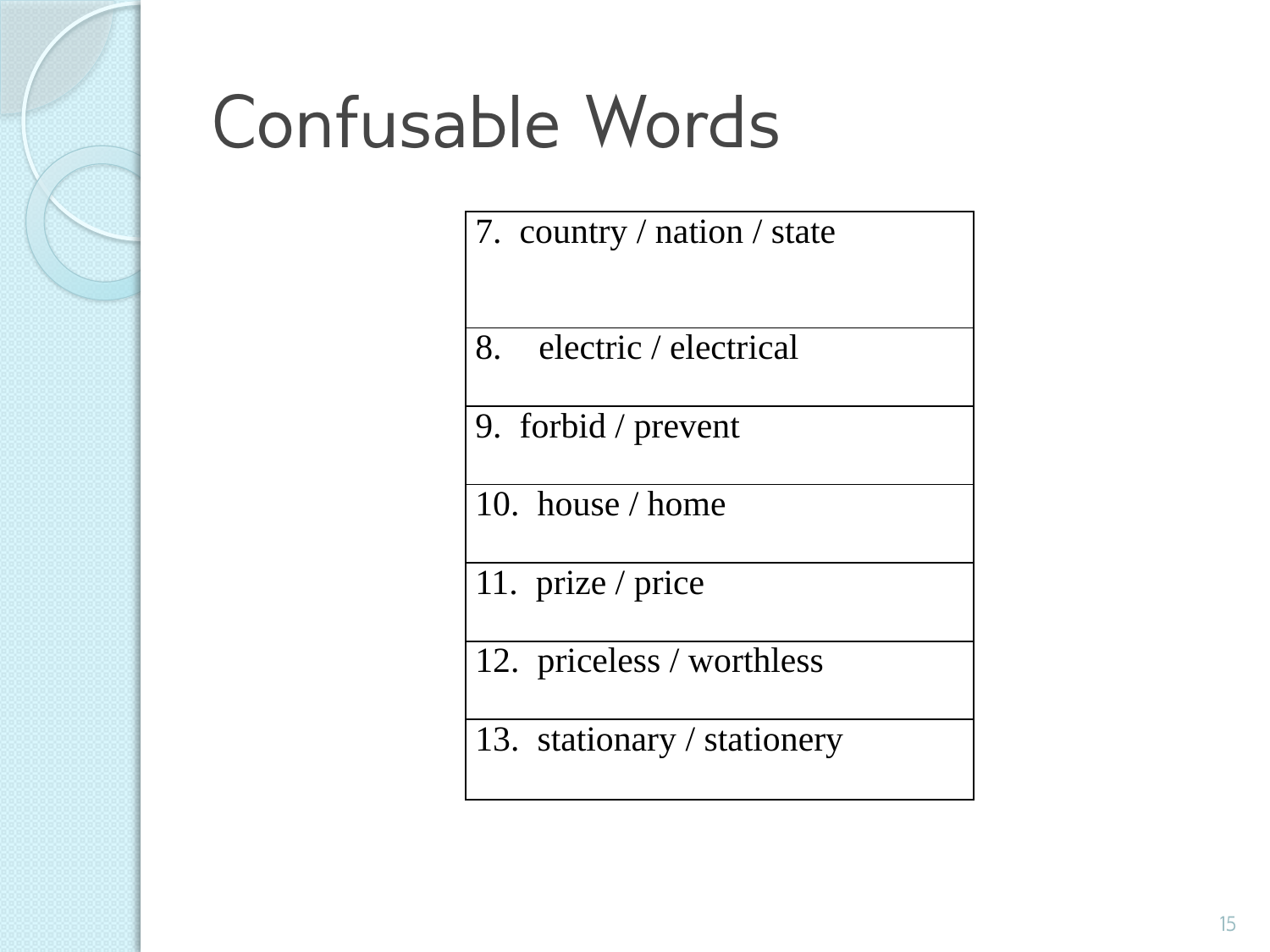

# Confusable Words
| 7. country / nation / state |
| --- |
| electric / electrical |
| 9. forbid / prevent |
| 10. house / home |
| 11. prize / price |
| 12. priceless / worthless |
| 13. stationary / stationery |
15